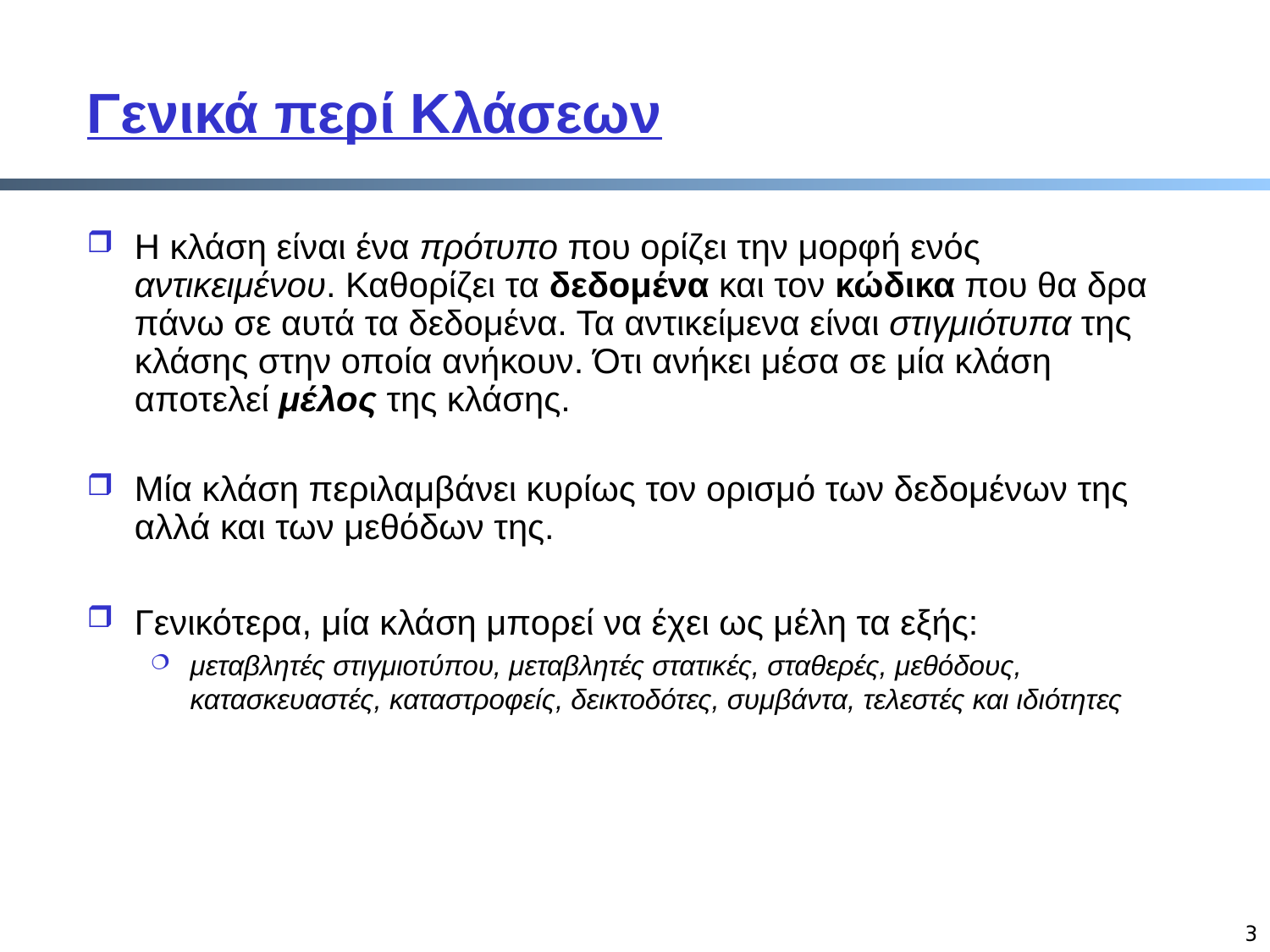

# Γενικά περί Κλάσεων
Η κλάση είναι ένα πρότυπο που ορίζει την μορφή ενός αντικειμένου. Καθορίζει τα δεδομένα και τον κώδικα που θα δρα πάνω σε αυτά τα δεδομένα. Τα αντικείμενα είναι στιγμιότυπα της κλάσης στην οποία ανήκουν. Ότι ανήκει μέσα σε μία κλάση αποτελεί μέλος της κλάσης.

Μία κλάση περιλαμβάνει κυρίως τον ορισμό των δεδομένων της αλλά και των μεθόδων της.

Γενικότερα, μία κλάση μπορεί να έχει ως μέλη τα εξής:
μεταβλητές στιγμιοτύπου, μεταβλητές στατικές, σταθερές, μεθόδους, κατασκευαστές, καταστροφείς, δεικτοδότες, συμβάντα, τελεστές και ιδιότητες
3